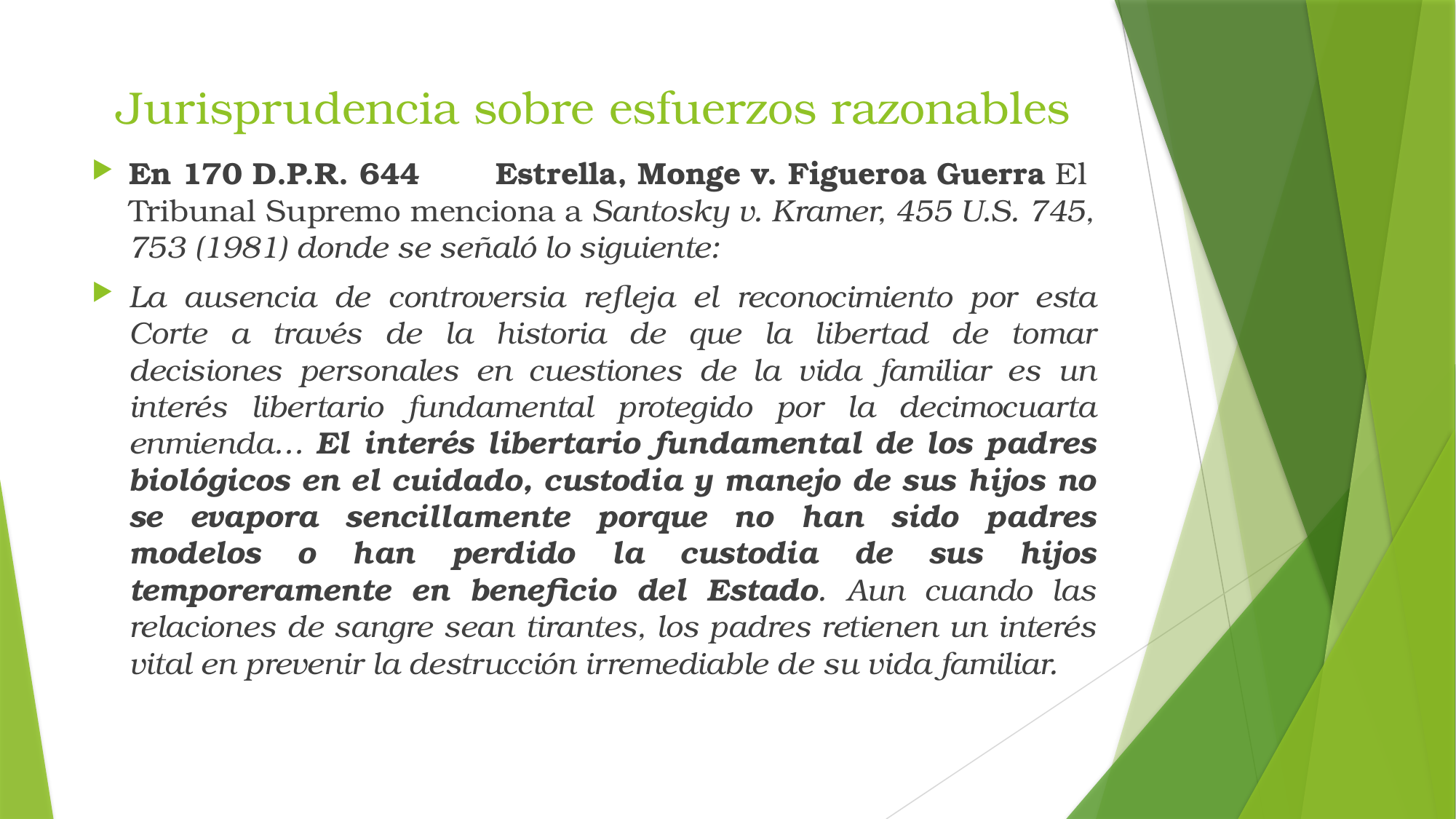

# Jurisprudencia sobre esfuerzos razonables
En 170 D.P.R. 644	Estrella, Monge v. Figueroa Guerra El Tribunal Supremo menciona a Santosky v. Kramer, 455 U.S. 745, 753 (1981) donde se señaló lo siguiente:
La ausencia de controversia refleja el reconocimiento por esta Corte a través de la historia de que la libertad de tomar decisiones personales en cuestiones de la vida familiar es un interés libertario fundamental protegido por la decimocuarta enmienda… El interés libertario fundamental de los padres biológicos en el cuidado, custodia y manejo de sus hijos no se evapora sencillamente porque no han sido padres modelos o han perdido la custodia de sus hijos temporeramente en beneficio del Estado. Aun cuando las relaciones de sangre sean tirantes, los padres retienen un interés vital en prevenir la destrucción irremediable de su vida familiar.